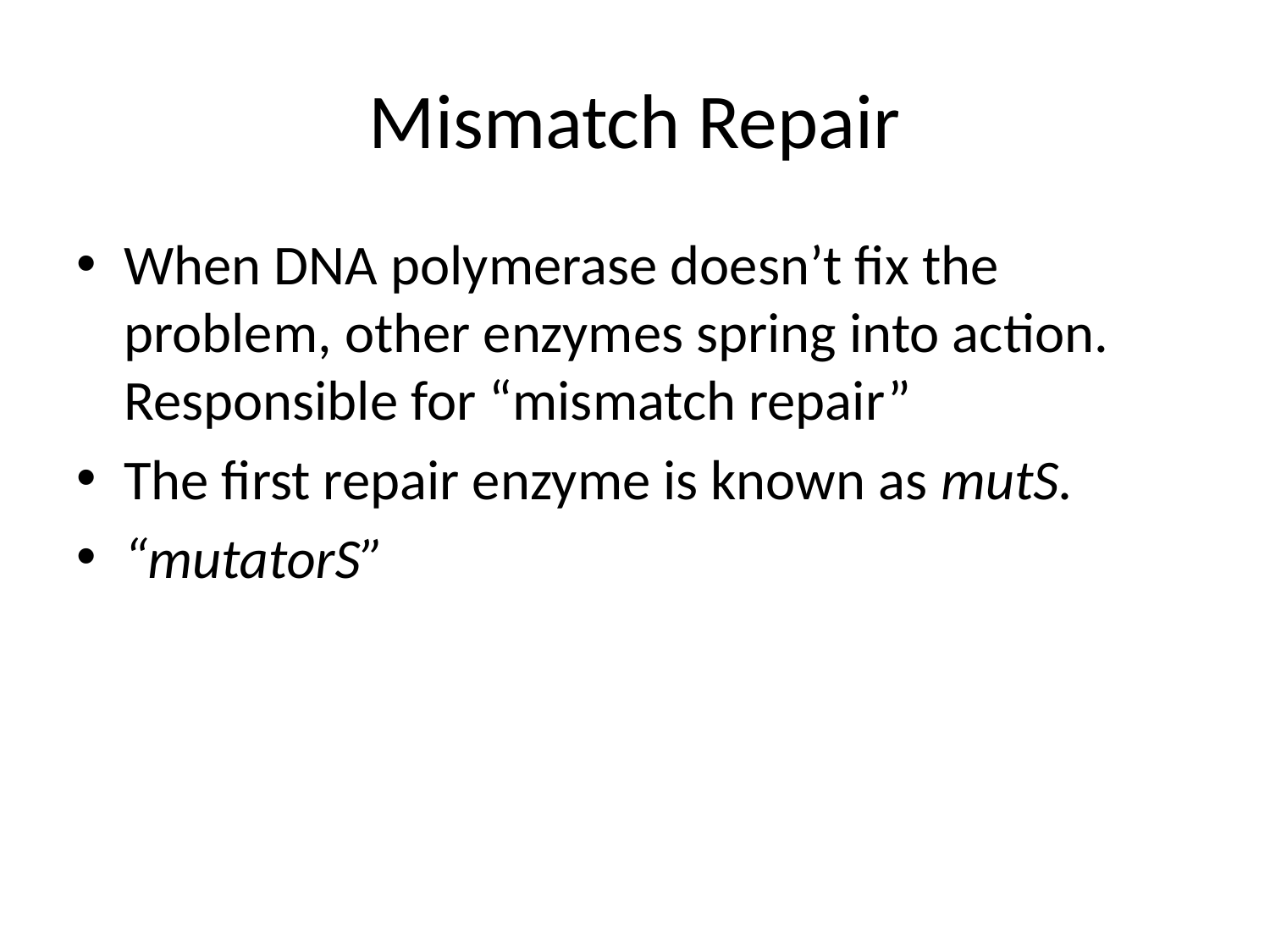

# Mismatch Repair
When DNA polymerase doesn’t fix the problem, other enzymes spring into action. Responsible for “mismatch repair”
The first repair enzyme is known as mutS.
“mutatorS”